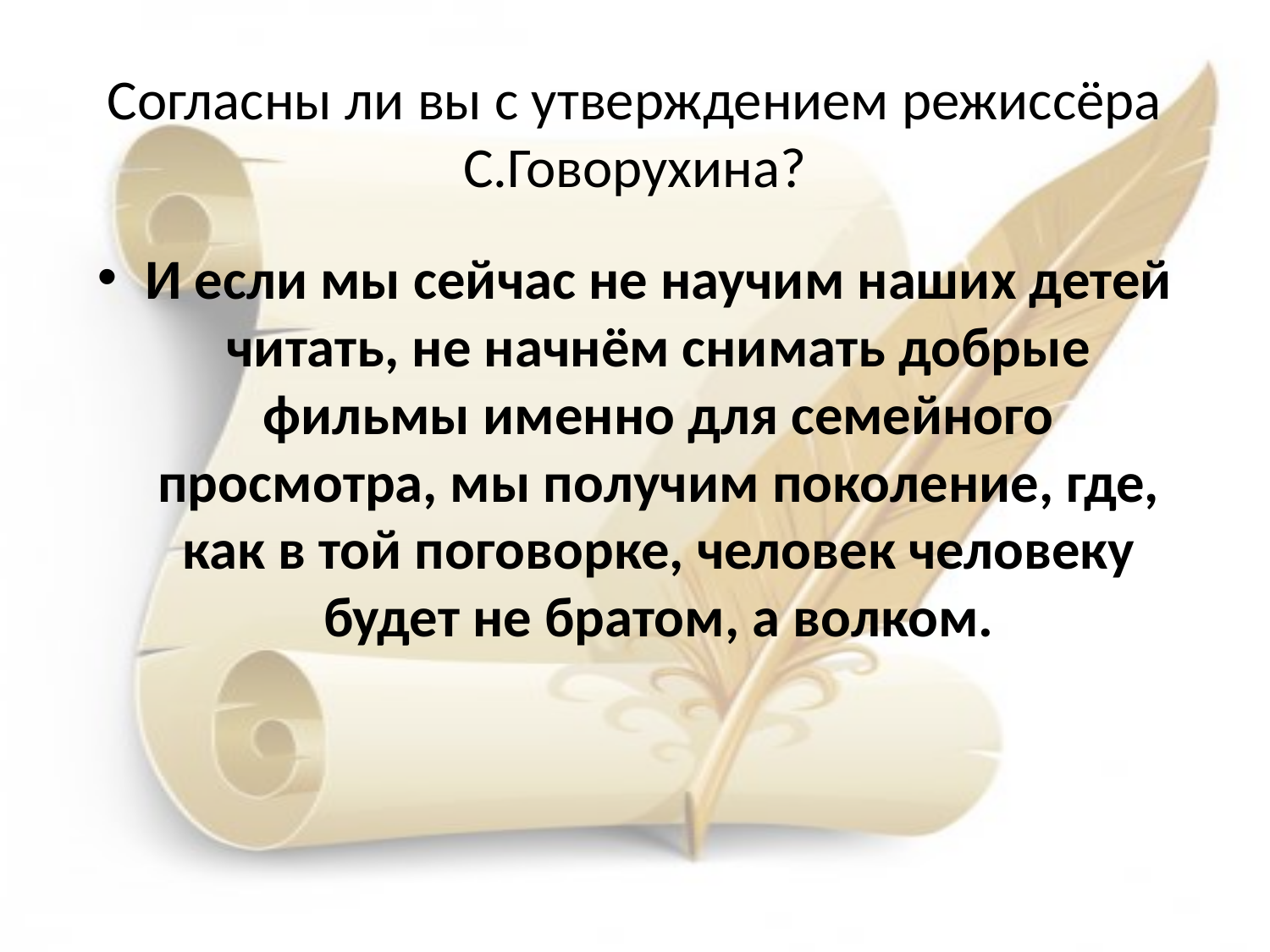

# Согласны ли вы с утверждением режиссёра С.Говорухина?
И если мы сейчас не научим наших детей читать, не начнём снимать добрые фильмы именно для семейного просмотра, мы получим поколение, где, как в той поговорке, человек человеку будет не братом, а волком.